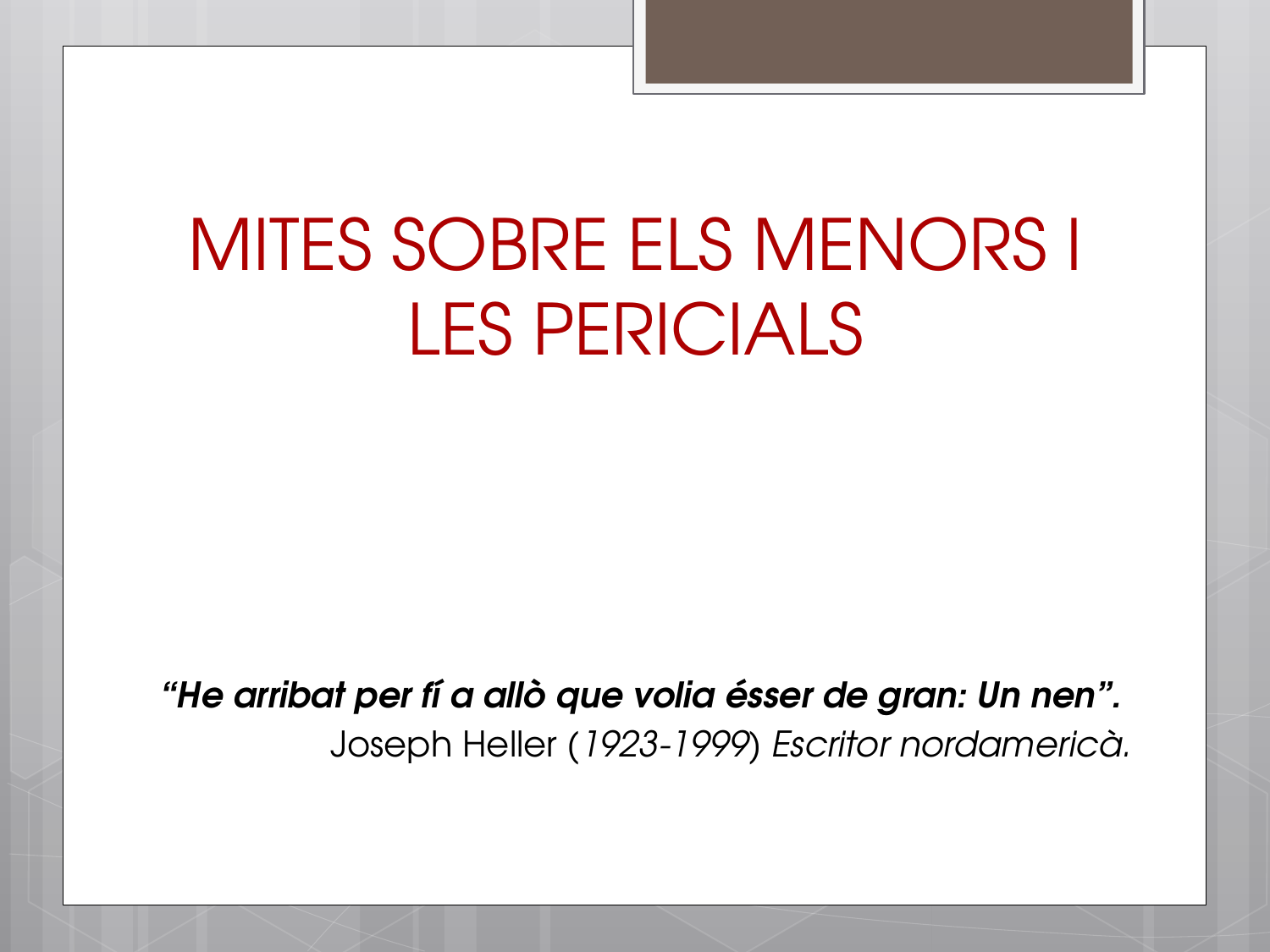

# MITES SOBRE ELS MENORS I LES PERICIALS
“He arribat per fí a allò que volia ésser de gran: Un nen”.
Joseph Heller (1923-1999) Escritor nordamericà.